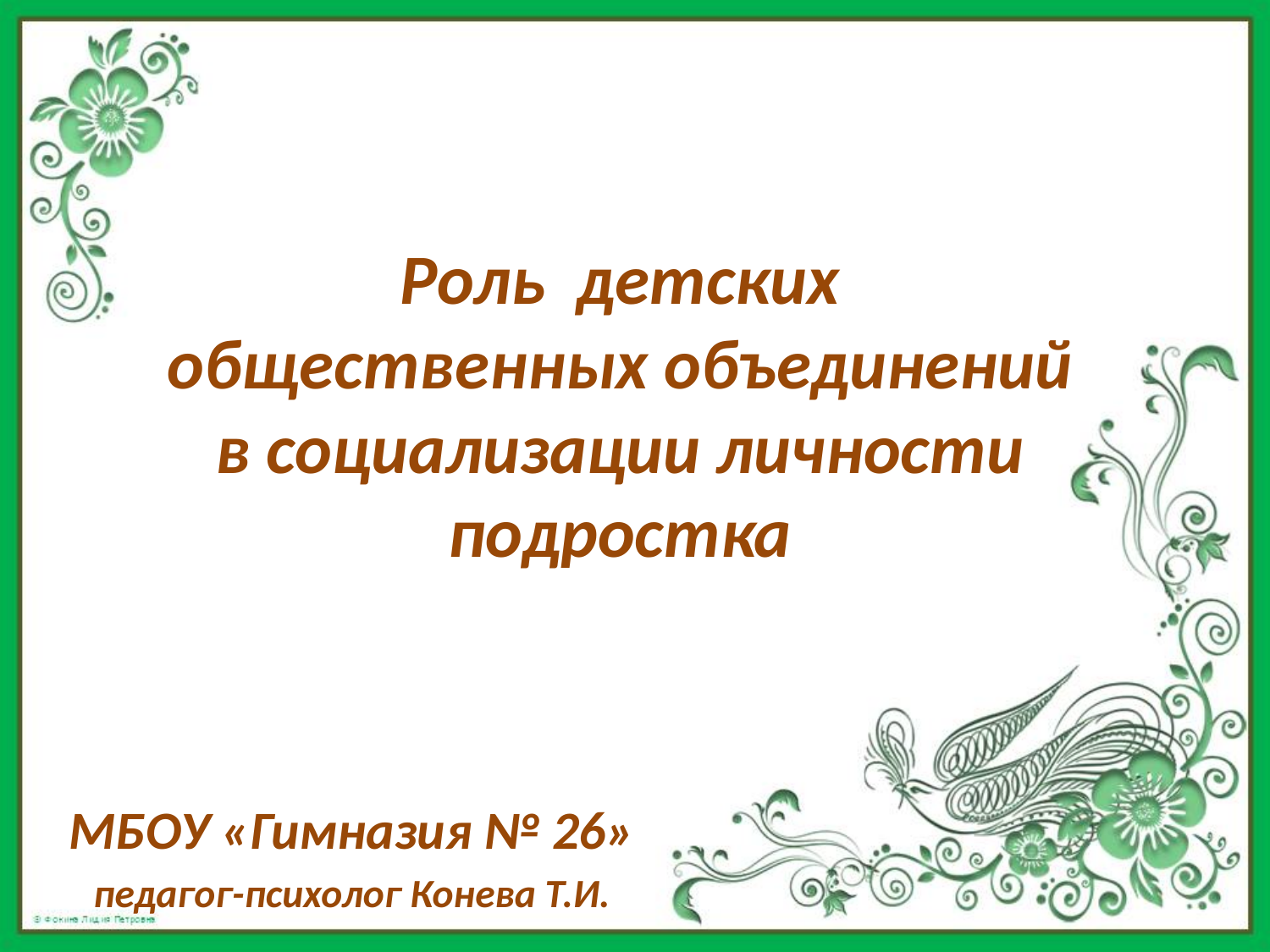

# Роль  детских общественных объединений в социализации личности подростка

МБОУ «Гимназия № 26»
педагог-психолог Конева Т.И.